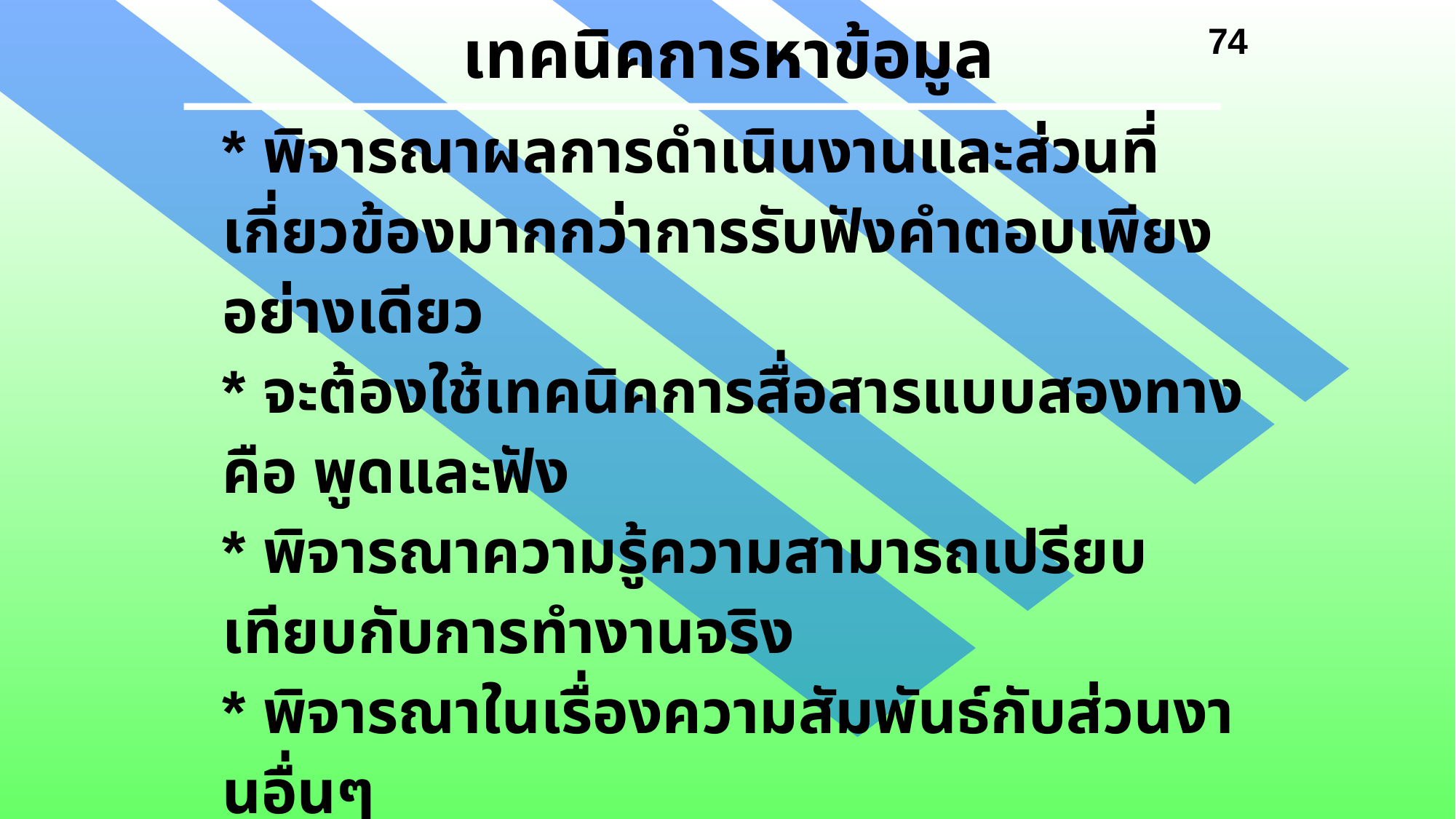

เทคนิคการหาข้อมูล
74
* พิจารณาผลการดำเนินงานและส่วนที่เกี่ยวข้องมากกว่าการรับฟังคำตอบเพียงอย่างเดียว
* จะต้องใช้เทคนิคการสื่อสารแบบสองทาง คือ พูดและฟัง
* พิจารณาความรู้ความสามารถเปรียบเทียบกับการทำงานจริง
* พิจารณาในเรื่องความสัมพันธ์กับส่วนงานอื่นๆ
* พยายามซักถาม สืบสวนให้ได้ข้อมูลที่ถูกต้องเสมอ
	- ถามแบบสาวเชือก
	- ถามแบบแกล้งโง่